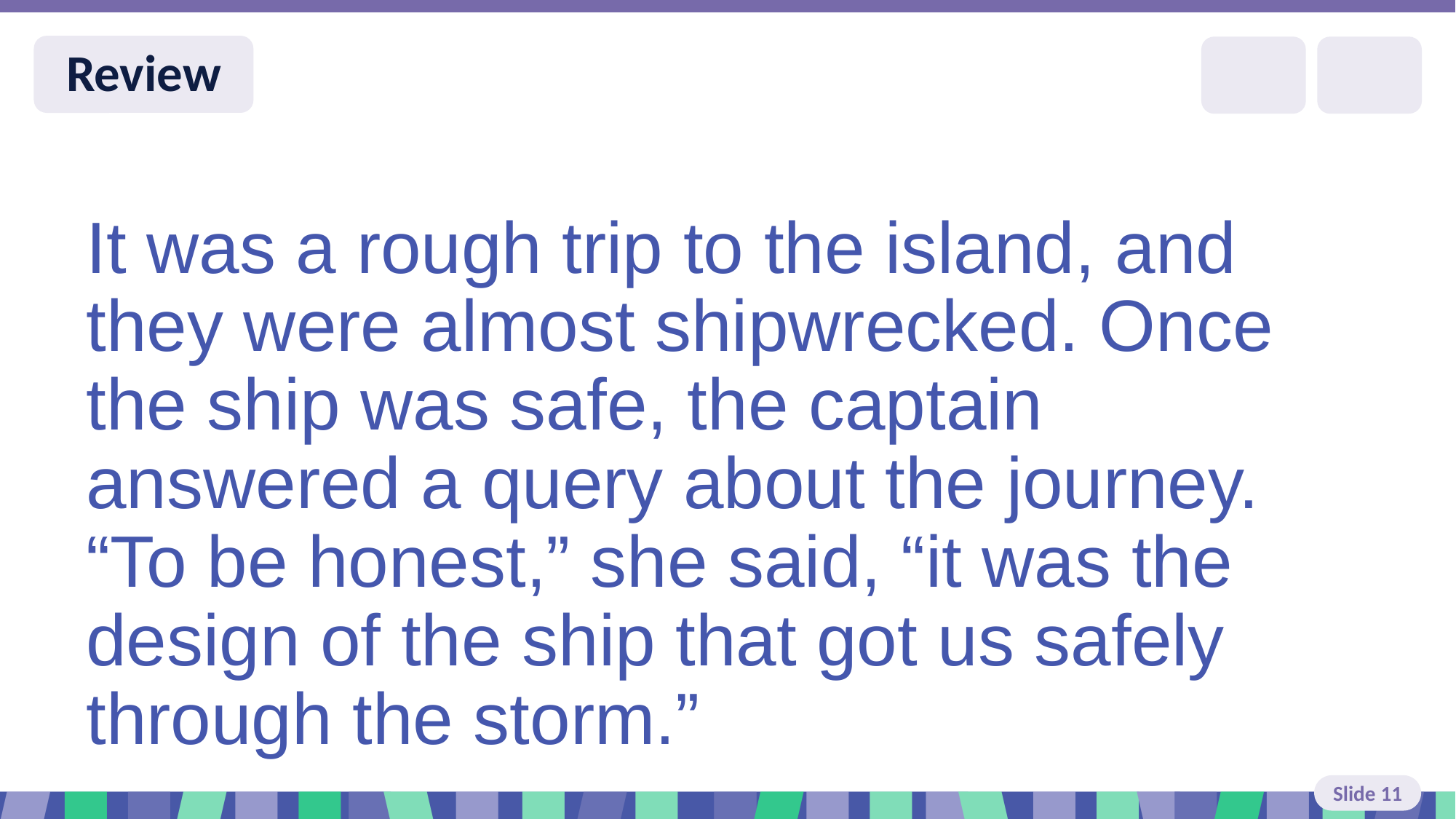

Slide 11 Review You do
It was a rough trip to the island, and they were almost shipwrecked. Once the ship was safe, the captain answered a query about the journey. “To be honest,” she said, “it was the design of the ship that got us safely through the storm.”